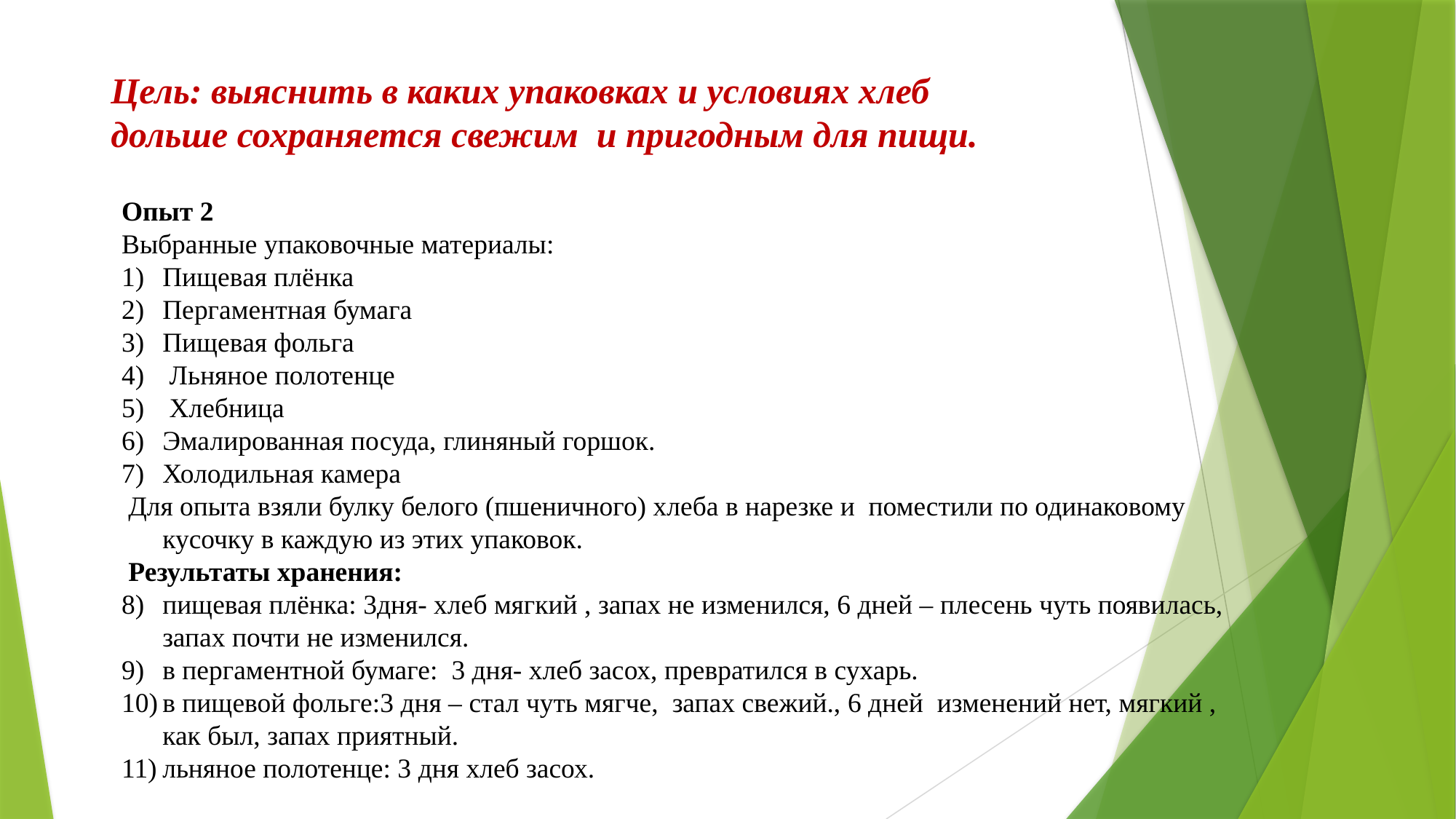

Цель: выяснить в каких упаковках и условиях хлеб дольше сохраняется свежим  и пригодным для пищи.

Опыт 2
Выбранные упаковочные материалы:
Пищевая плёнка
Пергаментная бумага
Пищевая фольга
 Льняное полотенце
 Хлебница
Эмалированная посуда, глиняный горшок.
Холодильная камера
 Для опыта взяли булку белого (пшеничного) хлеба в нарезке и  поместили по одинаковому кусочку в каждую из этих упаковок.
 Результаты хранения:
пищевая плёнка: 3дня- хлеб мягкий , запах не изменился, 6 дней – плесень чуть появилась, запах почти не изменился.
в пергаментной бумаге:  3 дня- хлеб засох, превратился в сухарь.
в пищевой фольге:3 дня – стал чуть мягче,  запах свежий., 6 дней  изменений нет, мягкий , как был, запах приятный.
льняное полотенце: 3 дня хлеб засох.